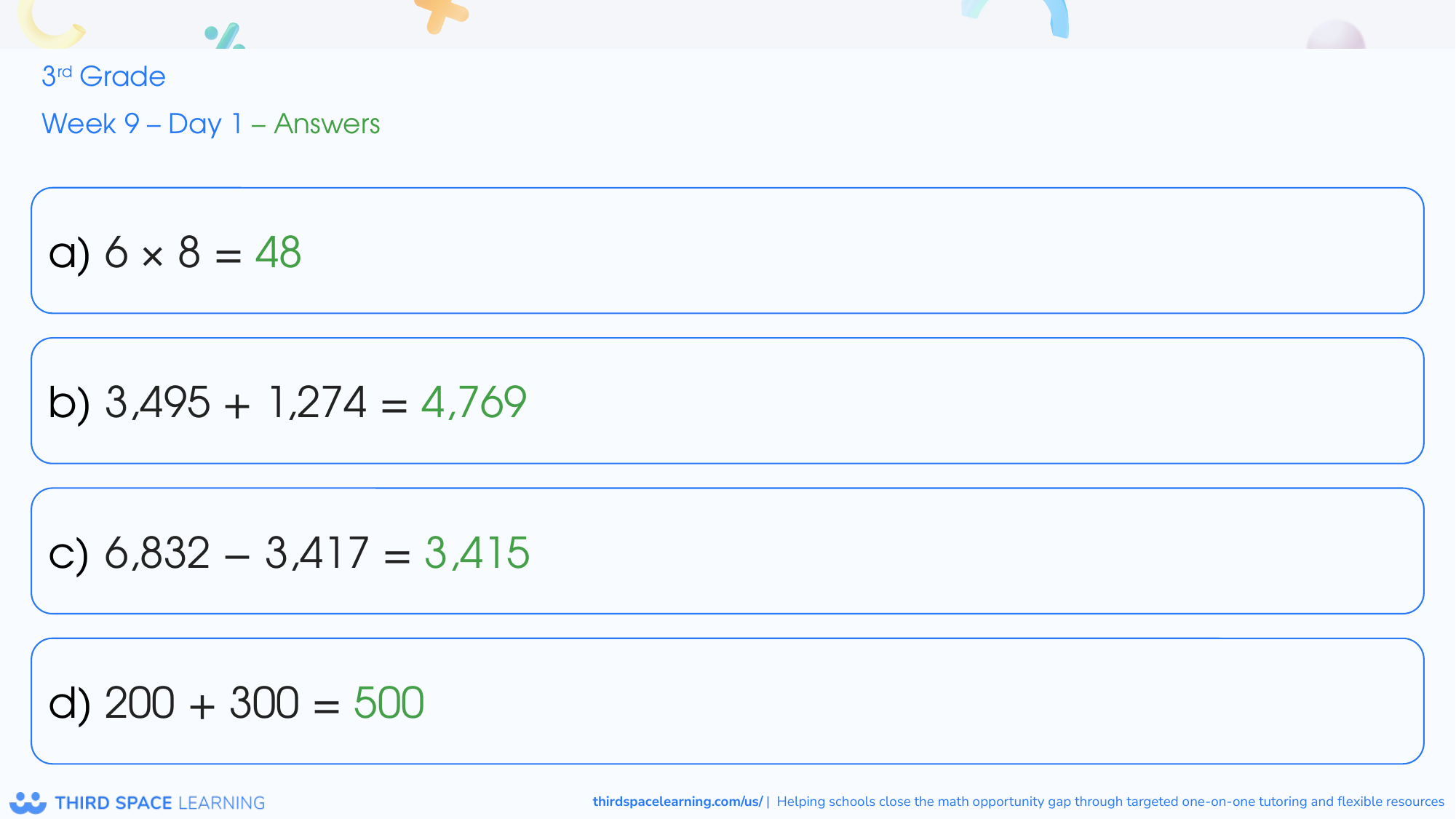

3rd Grade
Week 9 – Day 1 – Answers
6 × 8 = 48
3,495 + 1,274 = 4,769
6,832 − 3,417 = 3,415
200 + 300 = 500